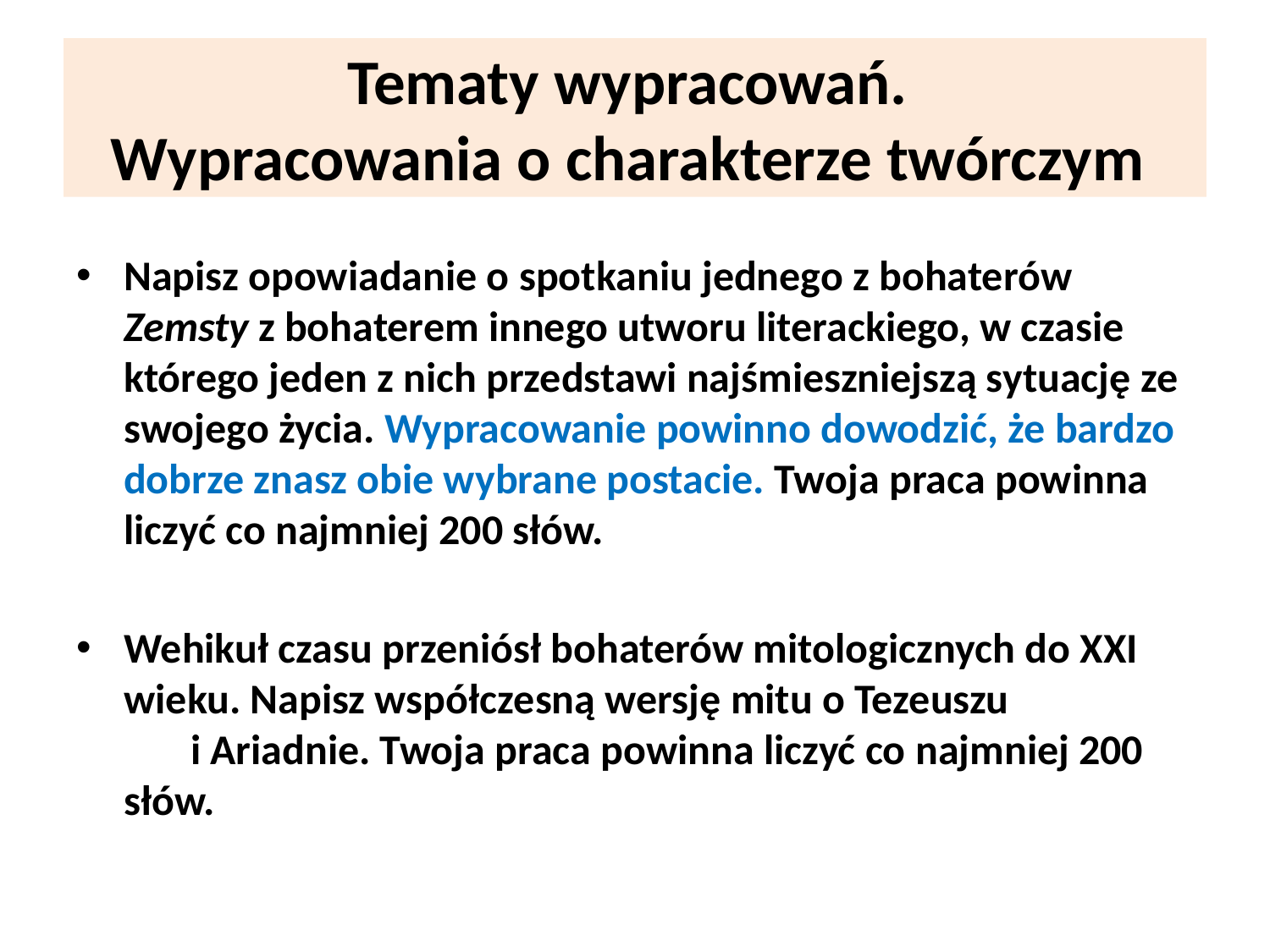

# Tematy wypracowań. Wypracowania o charakterze twórczym
Napisz opowiadanie o spotkaniu jednego z bohaterów Zemsty z bohaterem innego utworu literackiego, w czasie którego jeden z nich przedstawi najśmieszniejszą sytuację ze swojego życia. Wypracowanie powinno dowodzić, że bardzo dobrze znasz obie wybrane postacie. Twoja praca powinna liczyć co najmniej 200 słów.

Wehikuł czasu przeniósł bohaterów mitologicznych do XXI wieku. Napisz współczesną wersję mitu o Tezeuszu                           i Ariadnie. Twoja praca powinna liczyć co najmniej 200 słów.